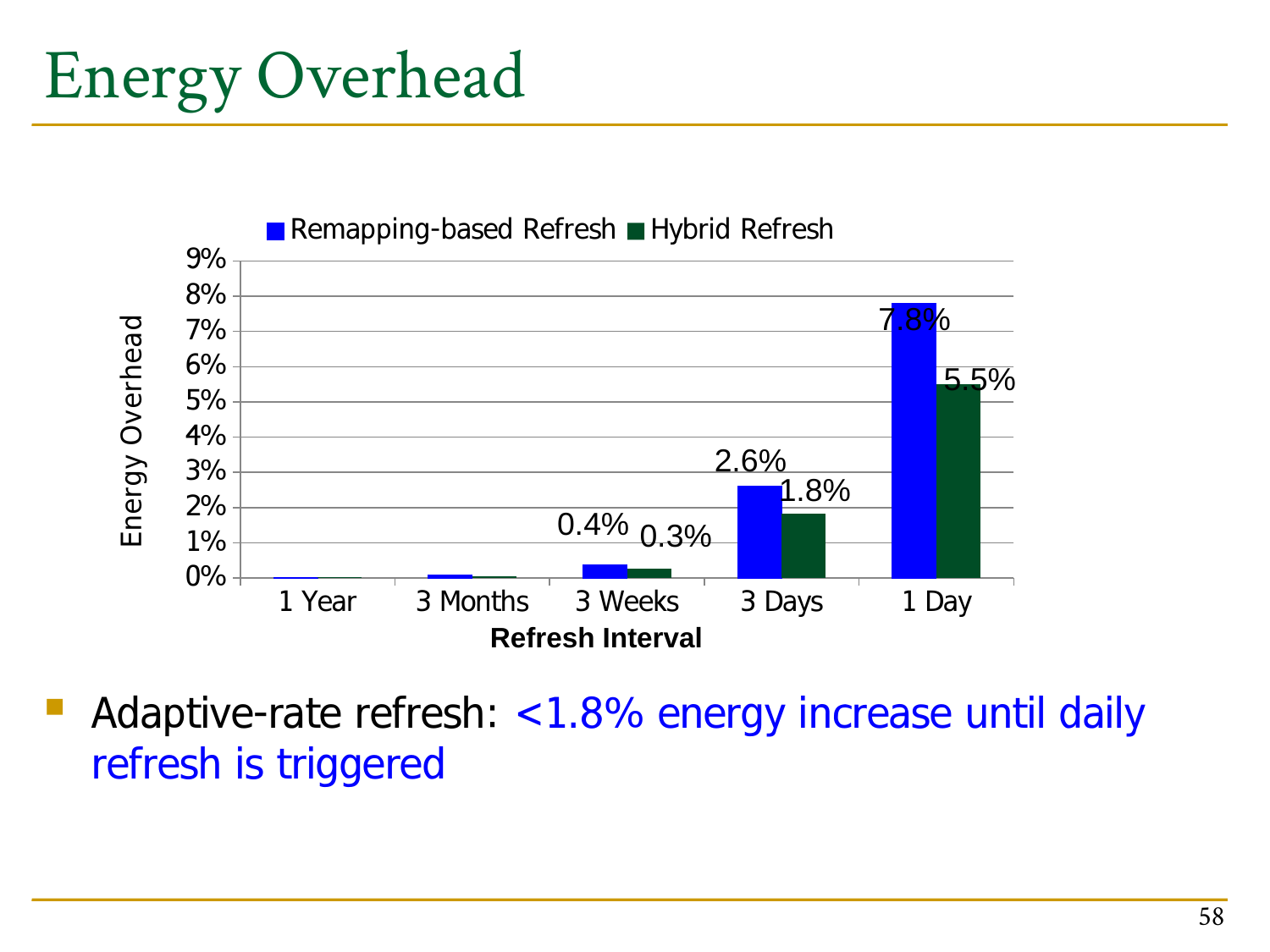

# Energy Overhead

Adaptive-rate refresh: <1.8% energy increase until daily refresh is triggered

### Chart

| Category | Remapping-based Refresh | Hybrid Refresh |
|---|---|---|
| 1 Year | 0.0002 | 0.0002 |
| 3 Months | 0.000900000000000002 | 0.000500000000000001 |
| 3 Weeks | 0.00370000000000001 | 0.00260000000000001 |
| 3 Days | 0.0260000000000001 | 0.0183 |
| 1 Day | 0.0780000000000001 | 0.0550000000000001 |
7.8%
5.5%
2.6%
1.8%
0.4%
0.3%
Refresh Interval
58